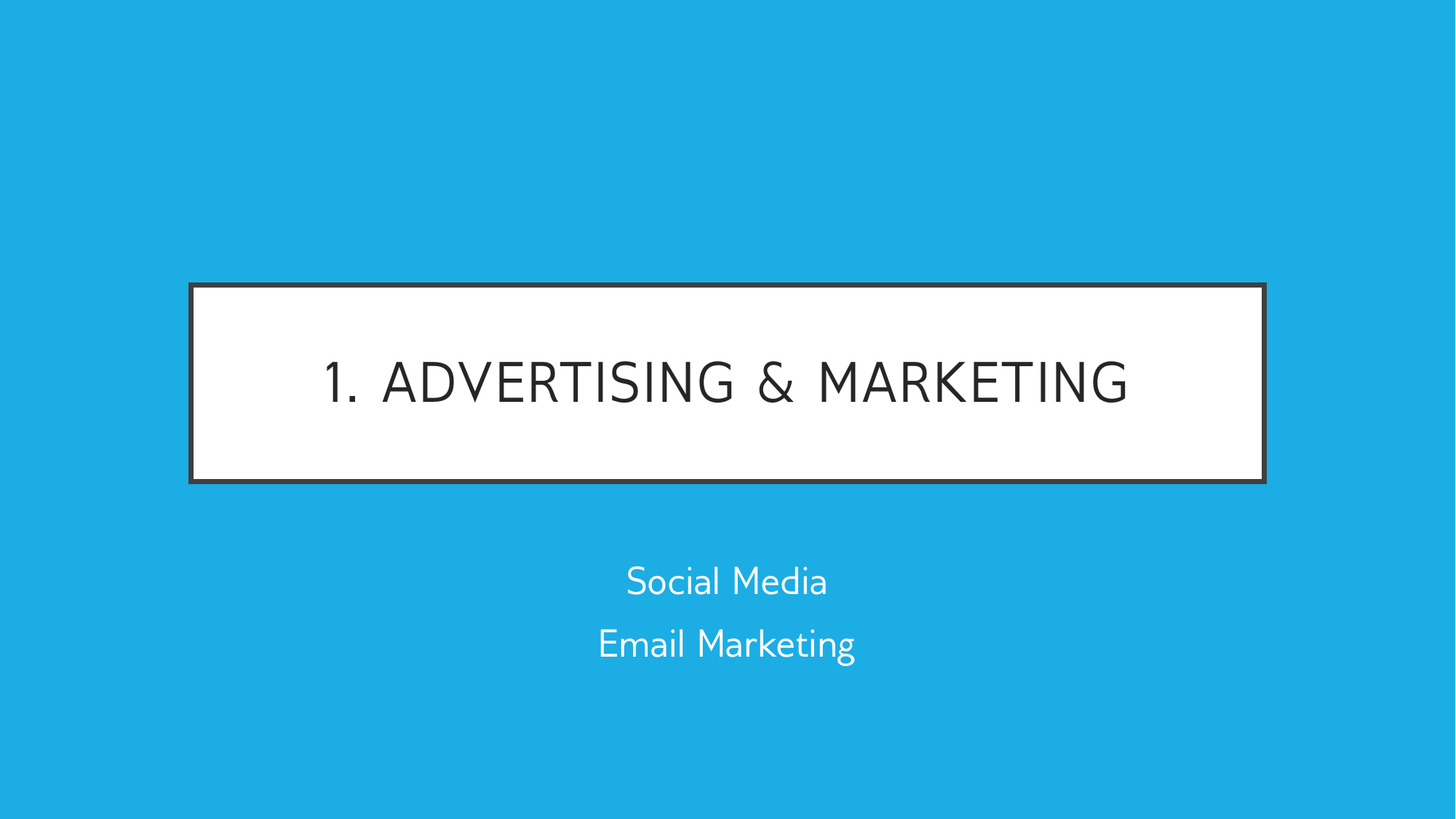

# 1. Advertising & Marketing
Social Media
Email Marketing